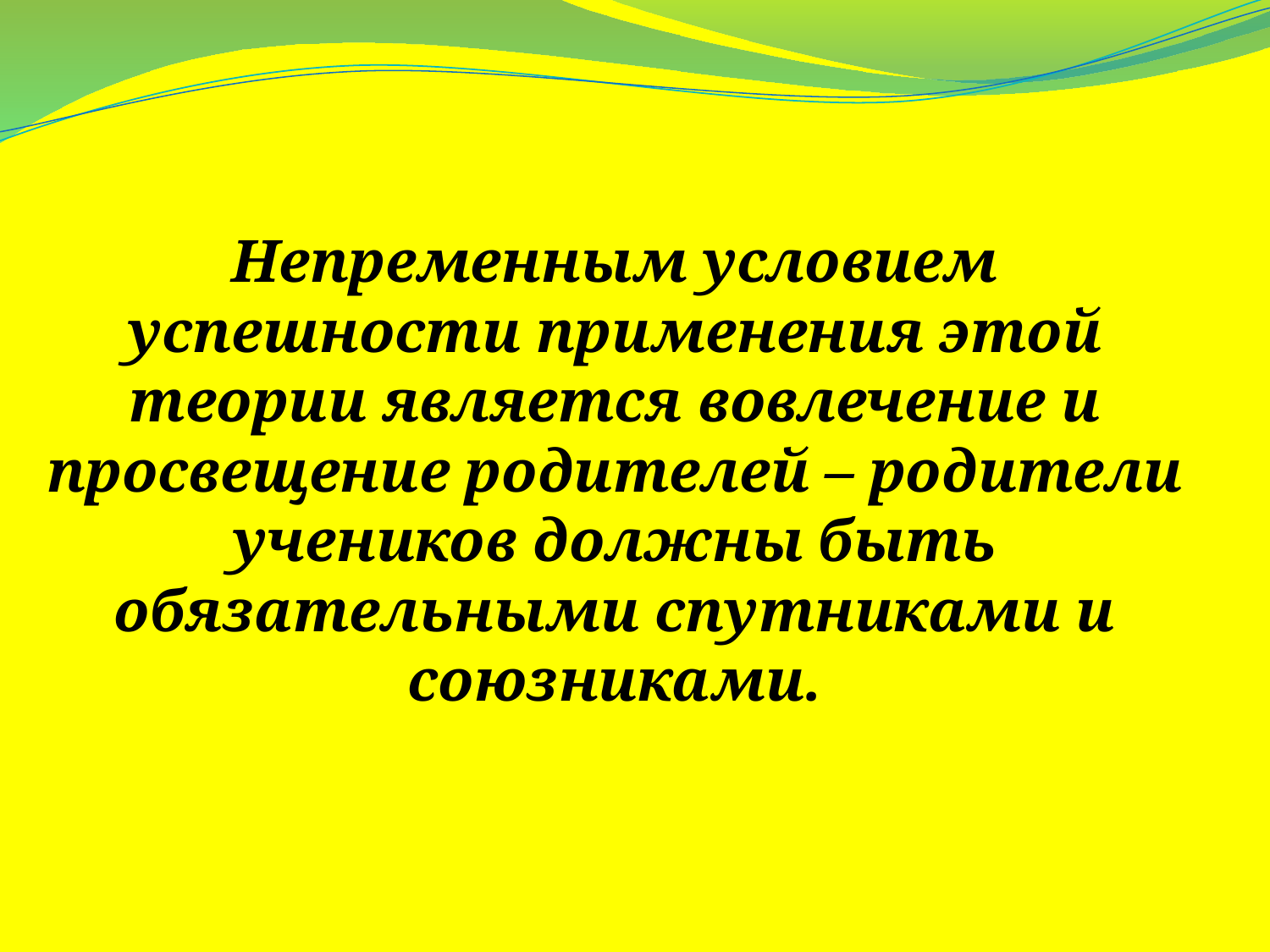

Непременным условием успешности применения этой теории является вовлечение и просвещение родителей – родители учеников должны быть обязательными спутниками и союзниками.